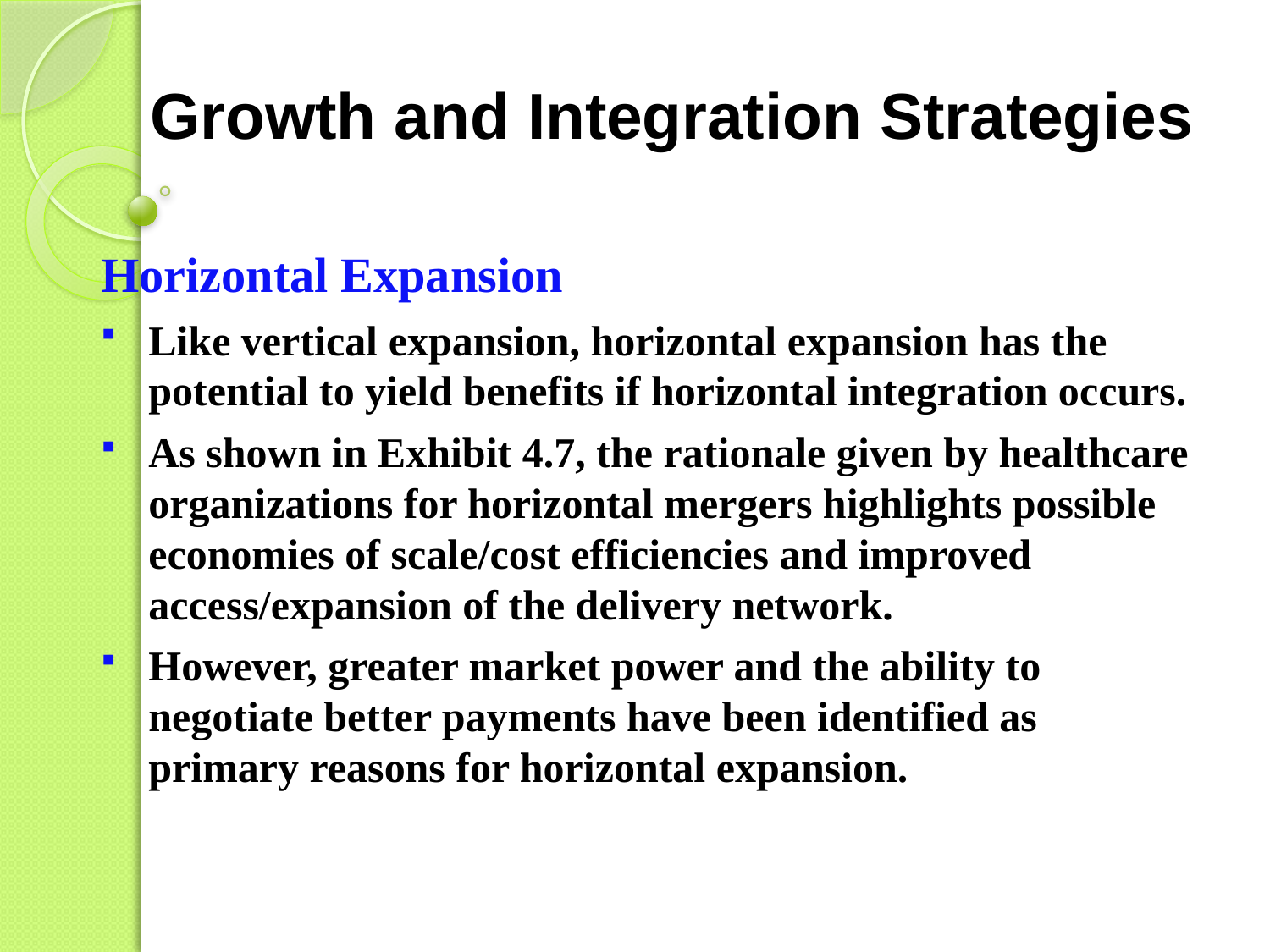

# Growth and Integration Strategies
Horizontal Expansion
Like vertical expansion, horizontal expansion has the potential to yield benefits if horizontal integration occurs.
As shown in Exhibit 4.7, the rationale given by healthcare organizations for horizontal mergers highlights possible economies of scale/cost efficiencies and improved access/expansion of the delivery network.
However, greater market power and the ability to negotiate better payments have been identified as primary reasons for horizontal expansion.